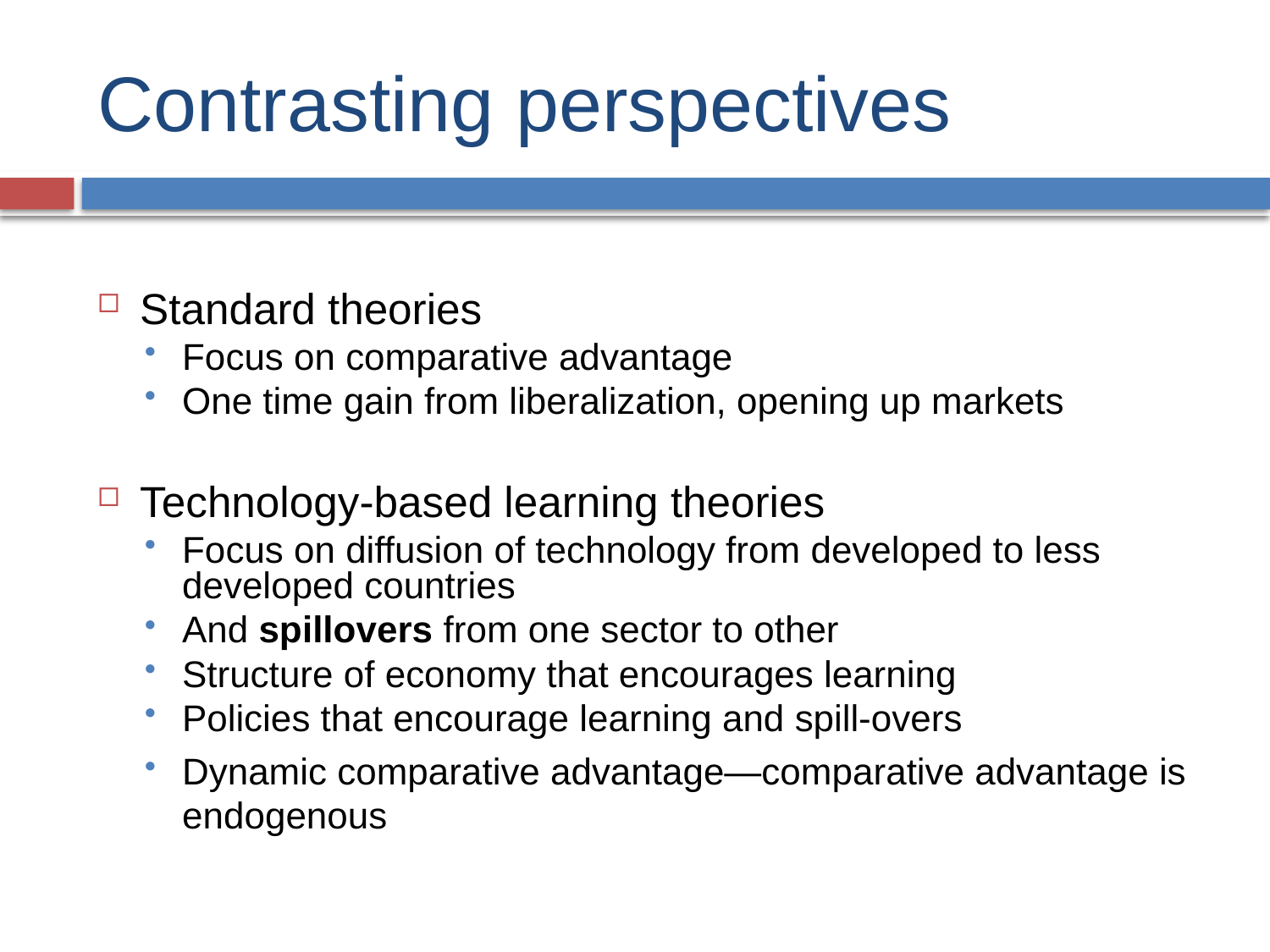

# Contrasting perspectives

Standard theories
Focus on comparative advantage
One time gain from liberalization, opening up markets

Technology-based learning theories
Focus on diffusion of technology from developed to less developed countries
And spillovers from one sector to other
Structure of economy that encourages learning
Policies that encourage learning and spill-overs
Dynamic comparative advantage—comparative advantage is endogenous